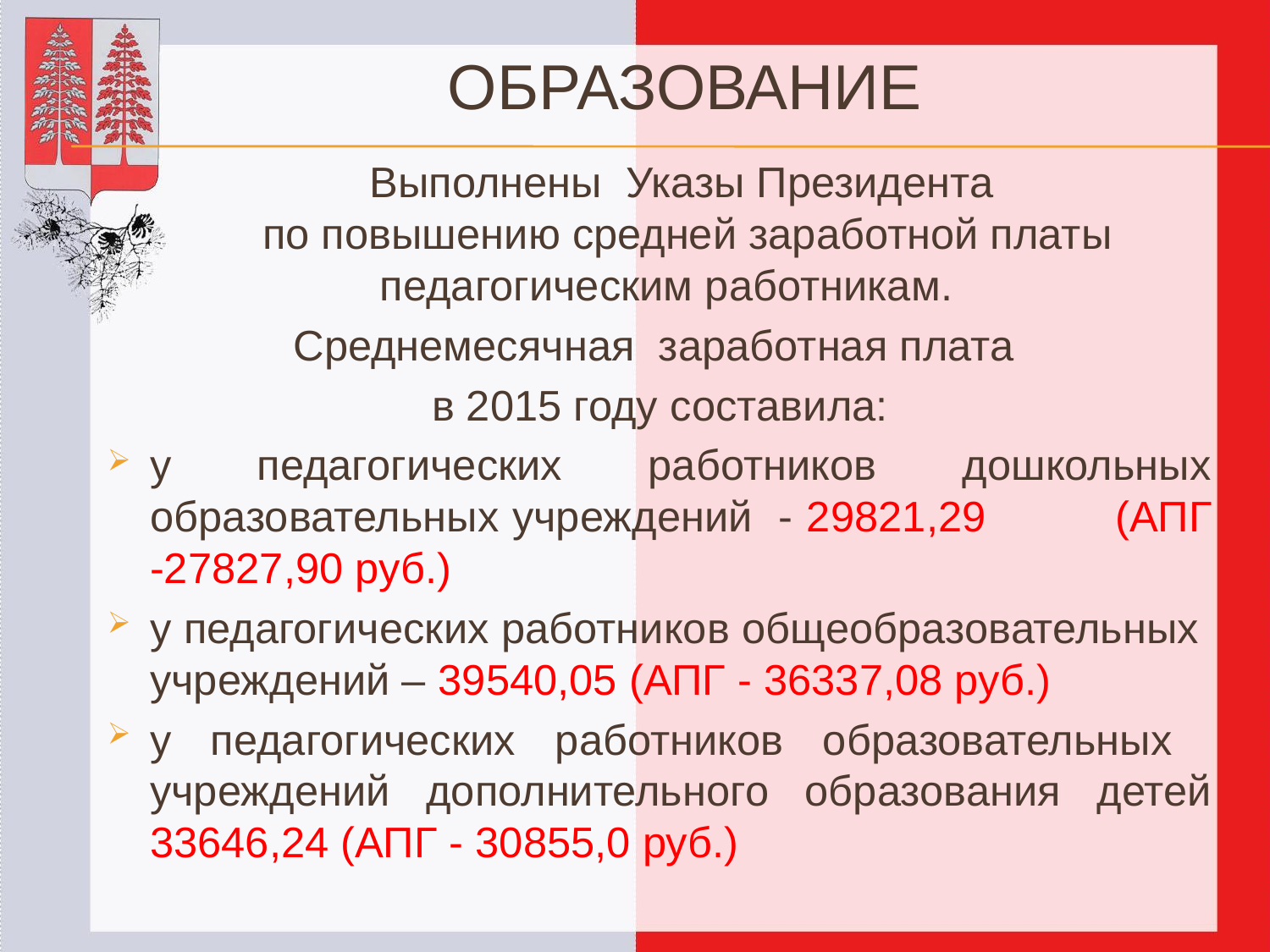

# ОБРАЗОВАНИЕ
Выполнены  Указы Президента
по повышению средней заработной платы педагогическим работникам.
Среднемесячная  заработная плата
в 2015 году составила:
у педагогических работников дошкольных образовательных учреждений  - 29821,29          (АПГ -27827,90 руб.)
у педагогических работников общеобразовательных  учреждений – 39540,05 (АПГ - 36337,08 руб.)
у педагогических работников образовательных  учреждений дополнительного образования детей 33646,24 (АПГ - 30855,0 руб.)